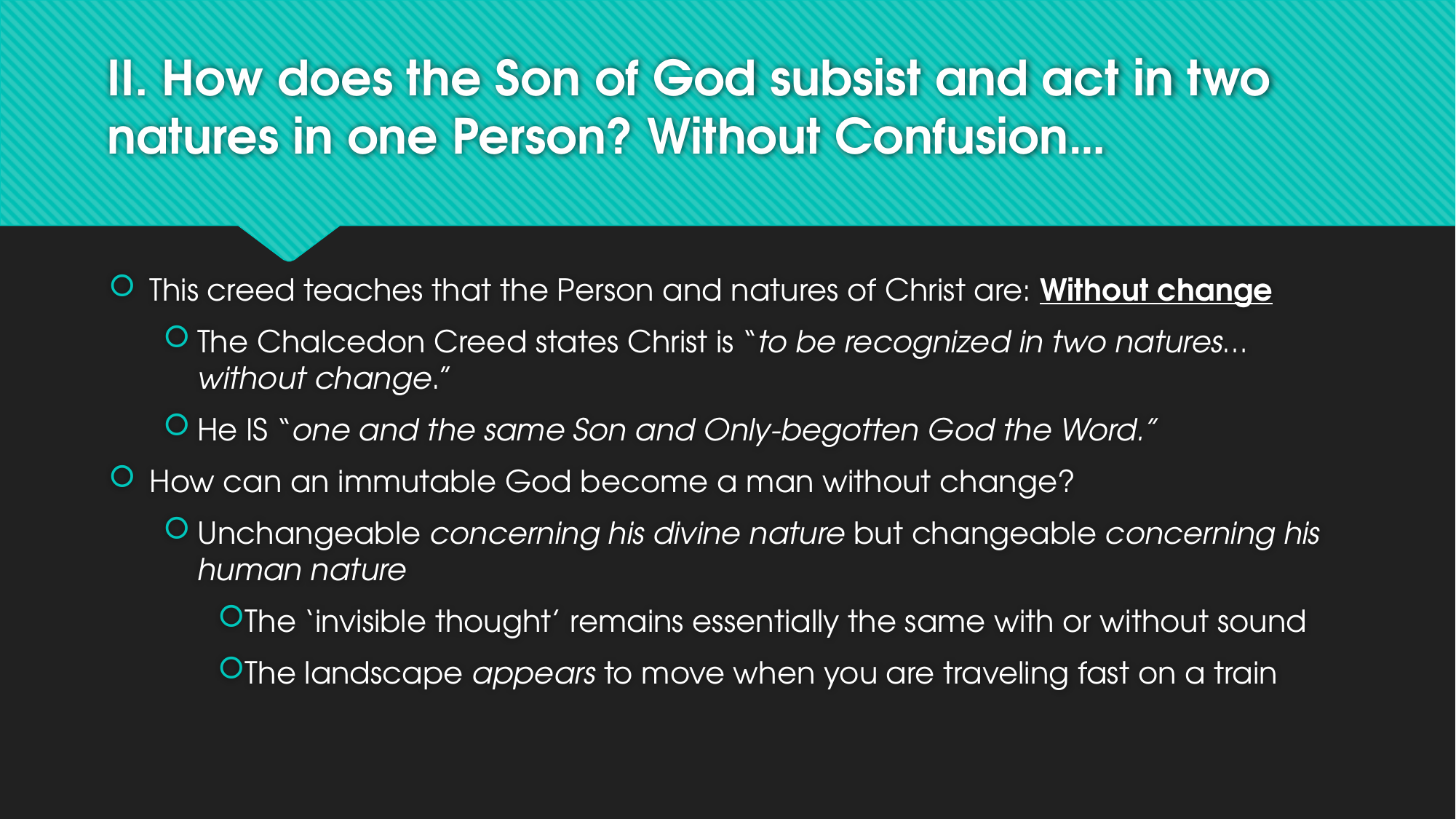

# II. How does the Son of God subsist and act in two natures in one Person? Without Confusion…
This creed teaches that the Person and natures of Christ are: Without change
The Chalcedon Creed states Christ is “to be recognized in two natures… without change.”
He IS “one and the same Son and Only-begotten God the Word.”
How can an immutable God become a man without change?
Unchangeable concerning his divine nature but changeable concerning his human nature
The ‘invisible thought’ remains essentially the same with or without sound
The landscape appears to move when you are traveling fast on a train